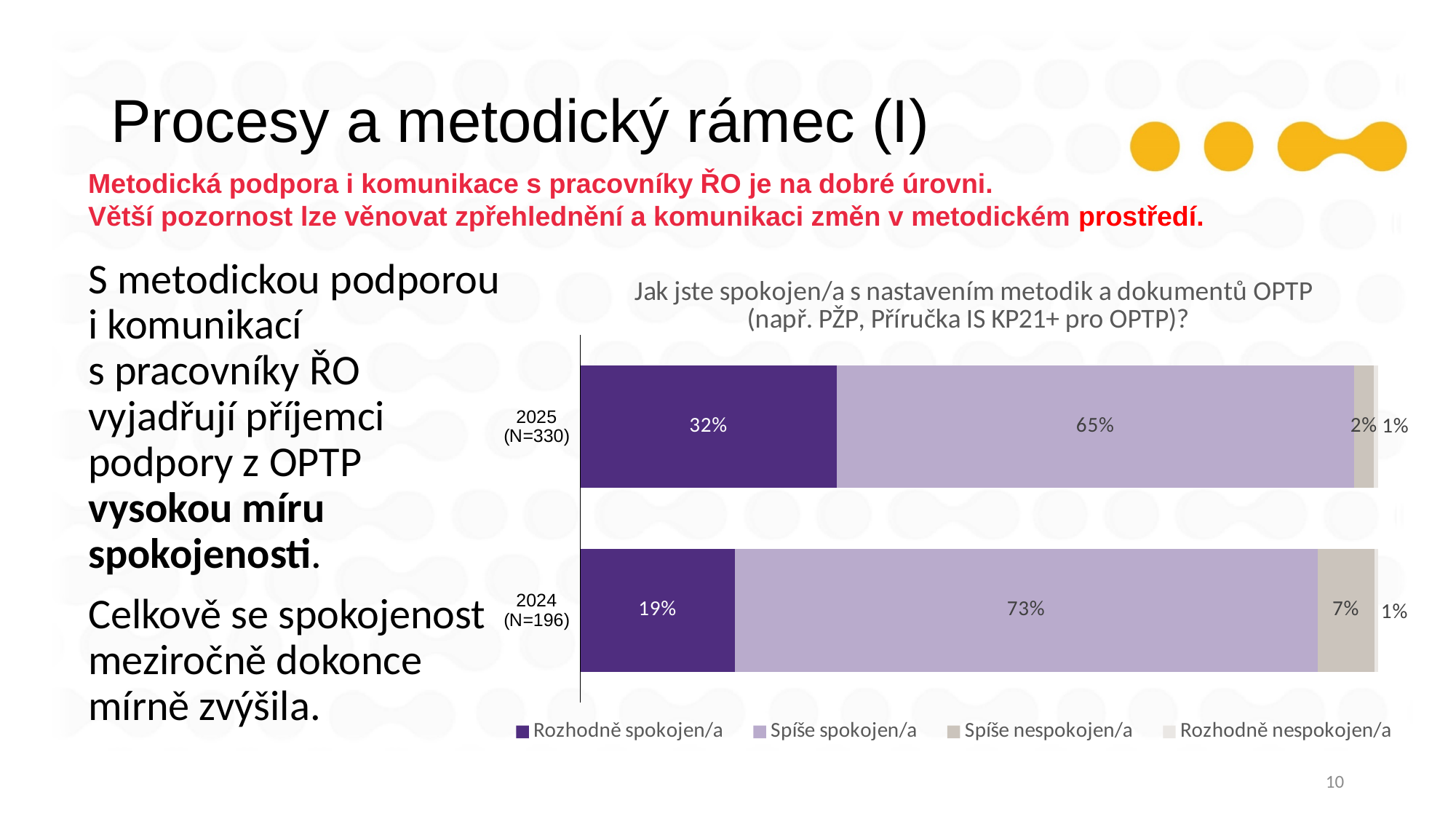

# Procesy a metodický rámec (I)
Metodická podpora i komunikace s pracovníky ŘO je na dobré úrovni.
Větší pozornost lze věnovat zpřehlednění a komunikaci změn v metodickém prostředí.
S metodickou podporou i komunikací s pracovníky ŘO vyjadřují příjemci podpory z OPTP vysokou míru spokojenosti.
Celkově se spokojenost meziročně dokonce mírně zvýšila.

### Chart:  Jak jste spokojen/a s nastavením metodik a dokumentů OPTP (např. PŽP, Příručka IS KP21+ pro OPTP)?

| Category | Rozhodně spokojen/a | Spíše spokojen/a | Spíše nespokojen/a | Rozhodně nespokojen/a |
|---|---|---|---|---|
| 2025 (N=330) | 0.3212121212121212 | 0.6484848484848484 | 0.024242424242424242 | 0.006060606060606061 |
| 2024 (N=196) | 0.19387755102040816 | 0.7295918367346939 | 0.07142857142857142 | 0.00510204081632653 |
10